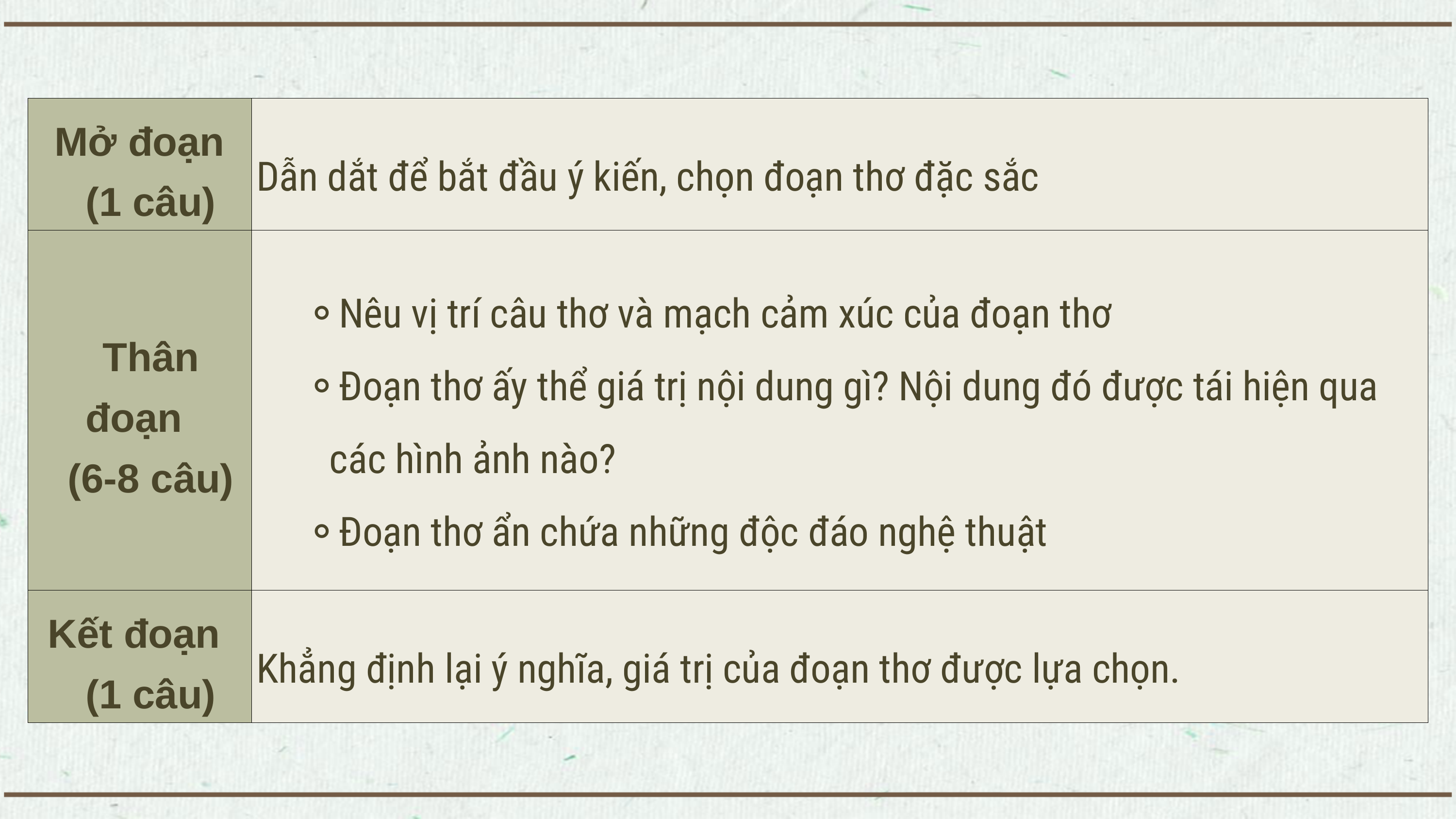

| Mở đoạn (1 câu) | Dẫn dắt để bắt đầu ý kiến, chọn đoạn thơ đặc sắc |
| --- | --- |
| Thân đoạn (6-8 câu) | Nêu vị trí câu thơ và mạch cảm xúc của đoạn thơ Đoạn thơ ấy thể giá trị nội dung gì? Nội dung đó được tái hiện qua các hình ảnh nào? Đoạn thơ ẩn chứa những độc đáo nghệ thuật |
| Kết đoạn (1 câu) | Khẳng định lại ý nghĩa, giá trị của đoạn thơ được lựa chọn. |